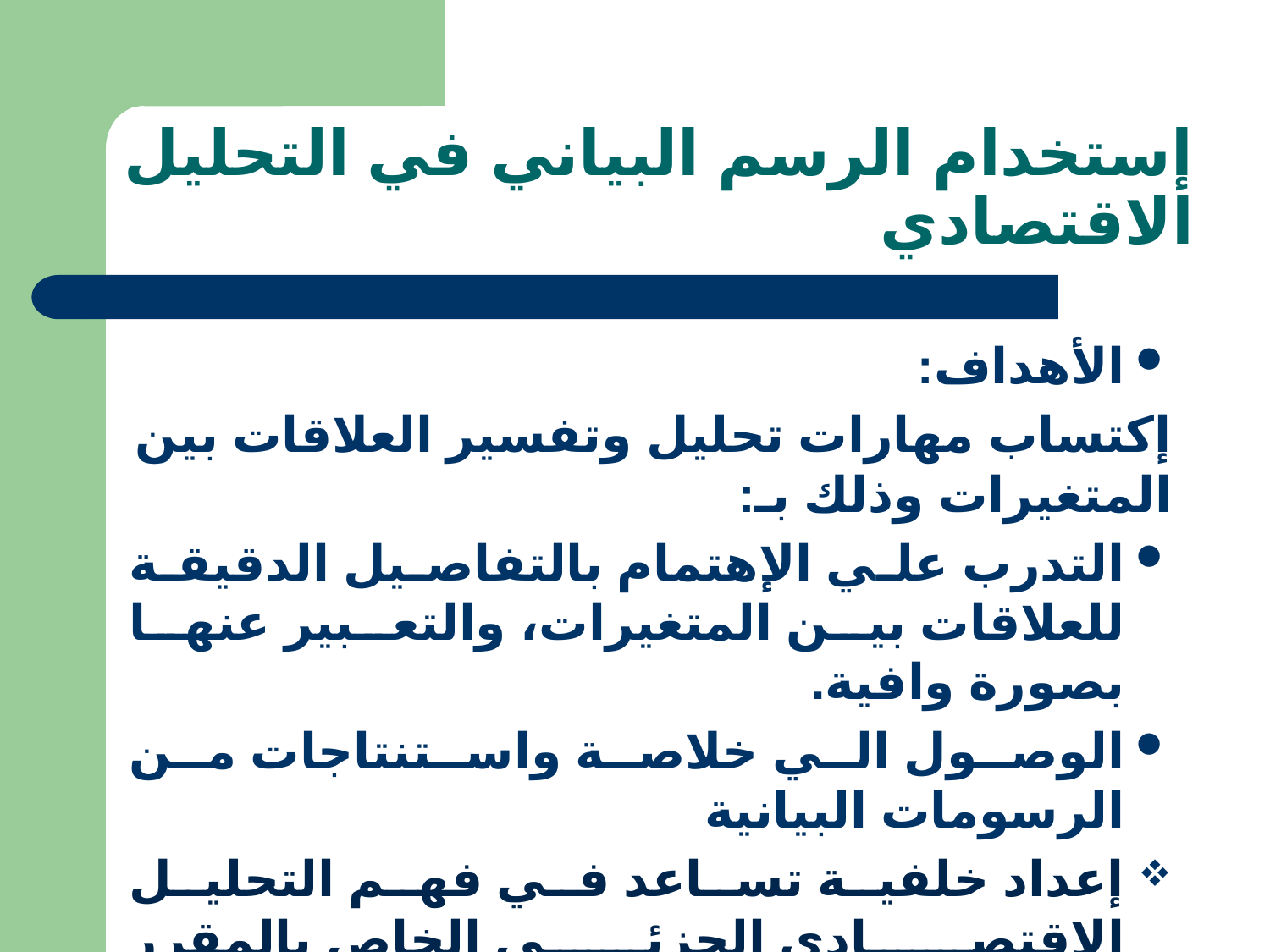

# إستخدام الرسم البياني في التحليل الاقتصادي
الأهداف:
إكتساب مهارات تحليل وتفسير العلاقات بين المتغيرات وذلك بـ:
التدرب علي الإهتمام بالتفاصيل الدقيقة للعلاقات بين المتغيرات، والتعبير عنها بصورة وافية.
الوصول الي خلاصة واستنتاجات من الرسومات البيانية
إعداد خلفية تساعد في فهم التحليل الإقتصادي الجزئي الخاص بالمقرر والمقررات ذات العلاقة.